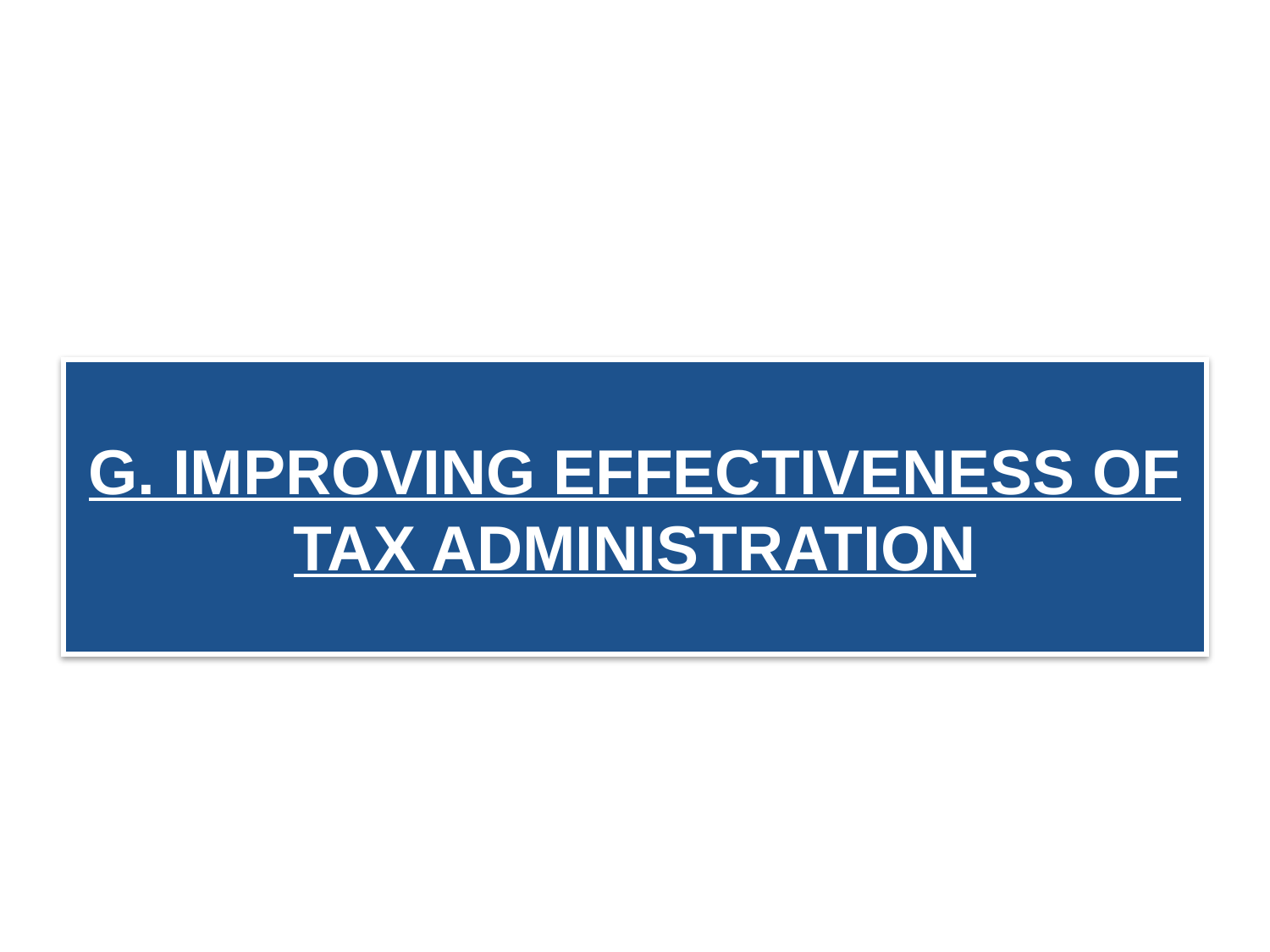

G. IMPROVING EFFECTIVENESS OF TAX ADMINISTRATION
126